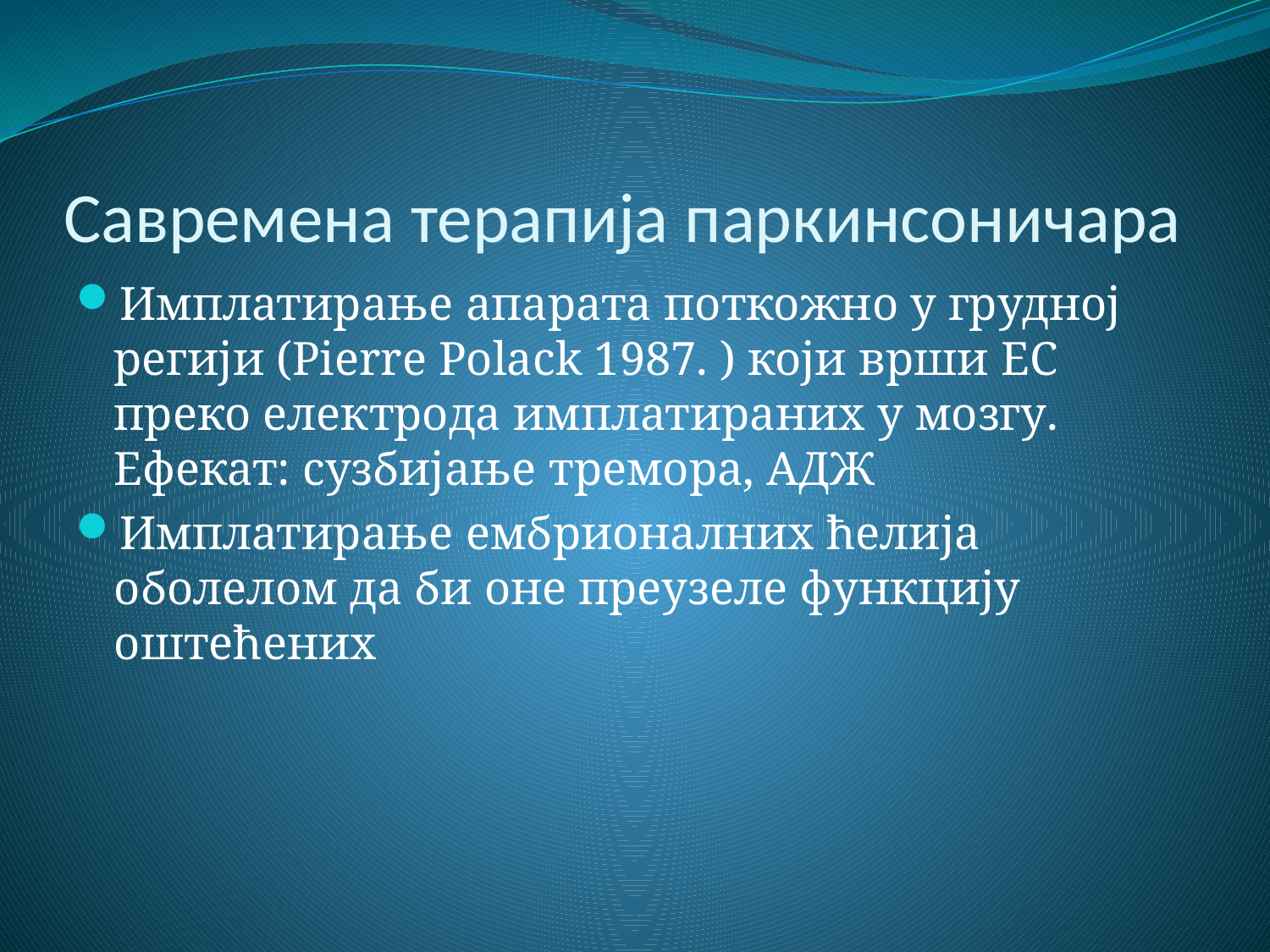

# Савремена терапија паркинсоничара
Имплатирање апарата поткожно у грудној регији (Pierre Polack 1987. ) који врши ЕС преко електрода имплатираних у мозгу. Ефекат: сузбијање тремора, АДЖ
Имплатирање ембрионалних ћелија оболелом да би оне преузеле функцију оштећених